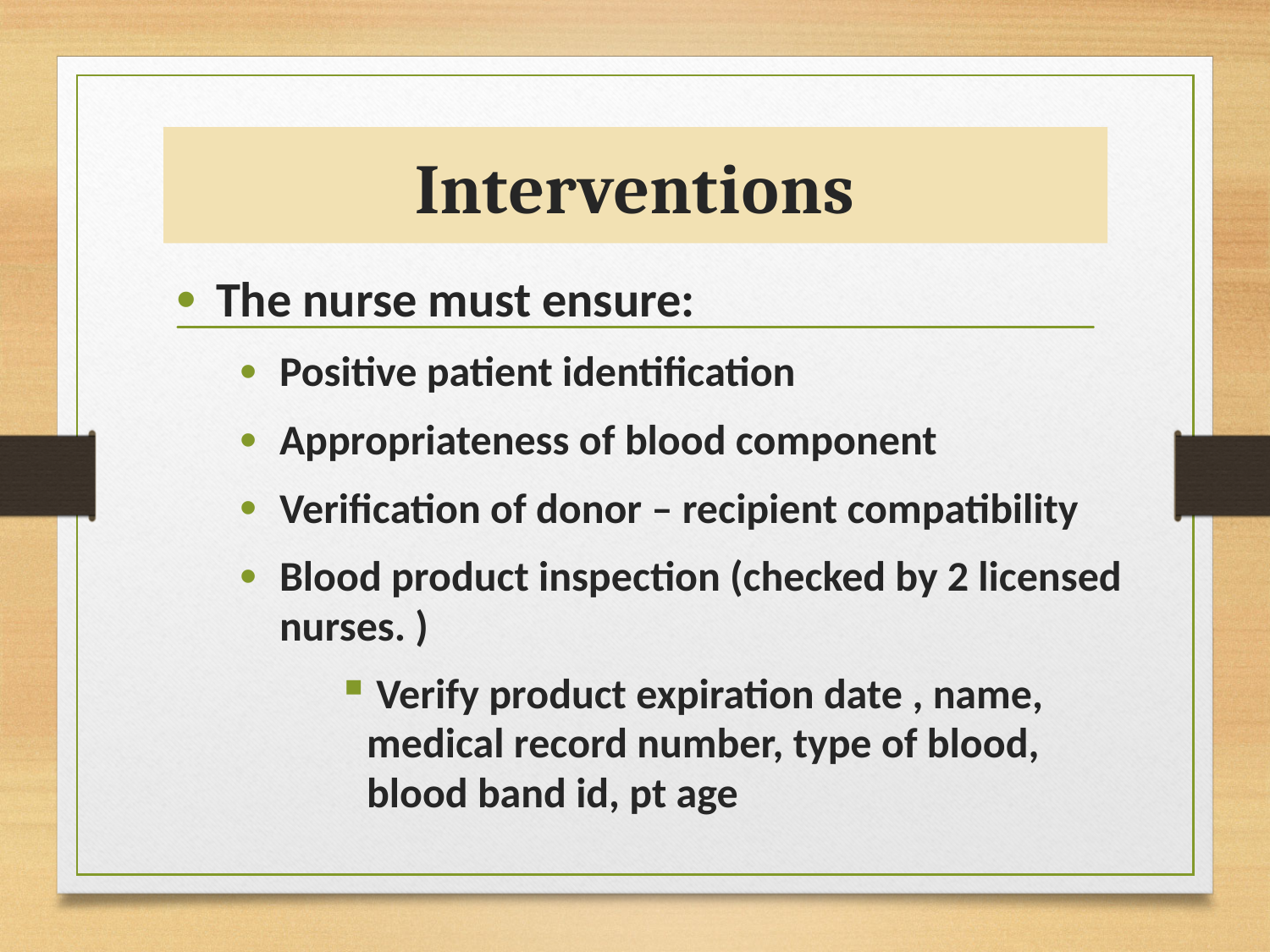

# Interventions
The nurse must ensure:
Positive patient identification
Appropriateness of blood component
Verification of donor – recipient compatibility
Blood product inspection (checked by 2 licensed nurses. )
 Verify product expiration date , name, medical record number, type of blood, blood band id, pt age